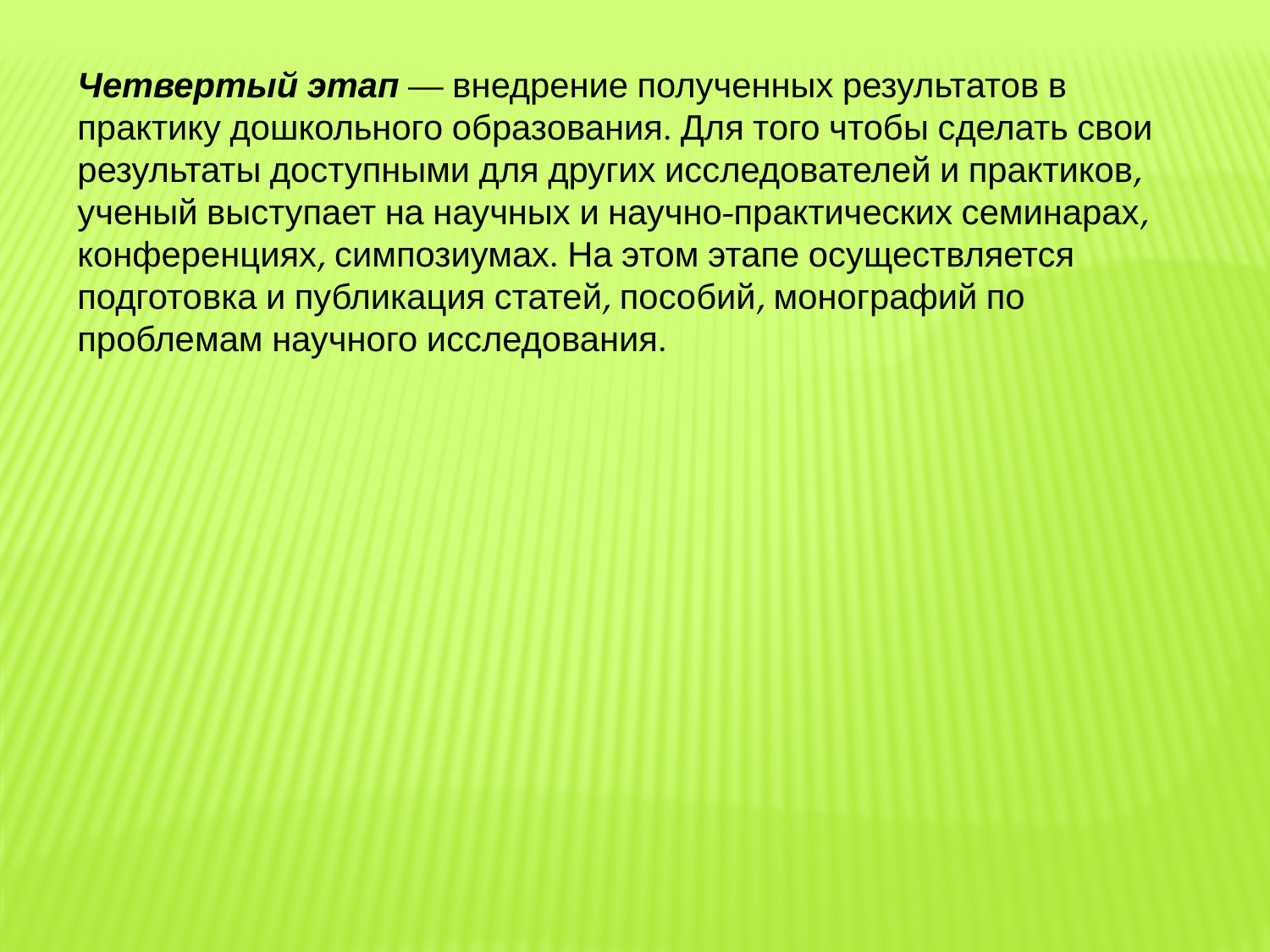

Четвертый этап — внедрение полученных результатов в практику дошкольного образования. Для того чтобы сделать свои результаты доступными для других исследователей и практиков, ученый выступает на научных и научно-практических семинарах, конференциях, симпозиумах. На этом этапе осуществляется подготовка и публикация статей, пособий, монографий по проблемам научного исследования.